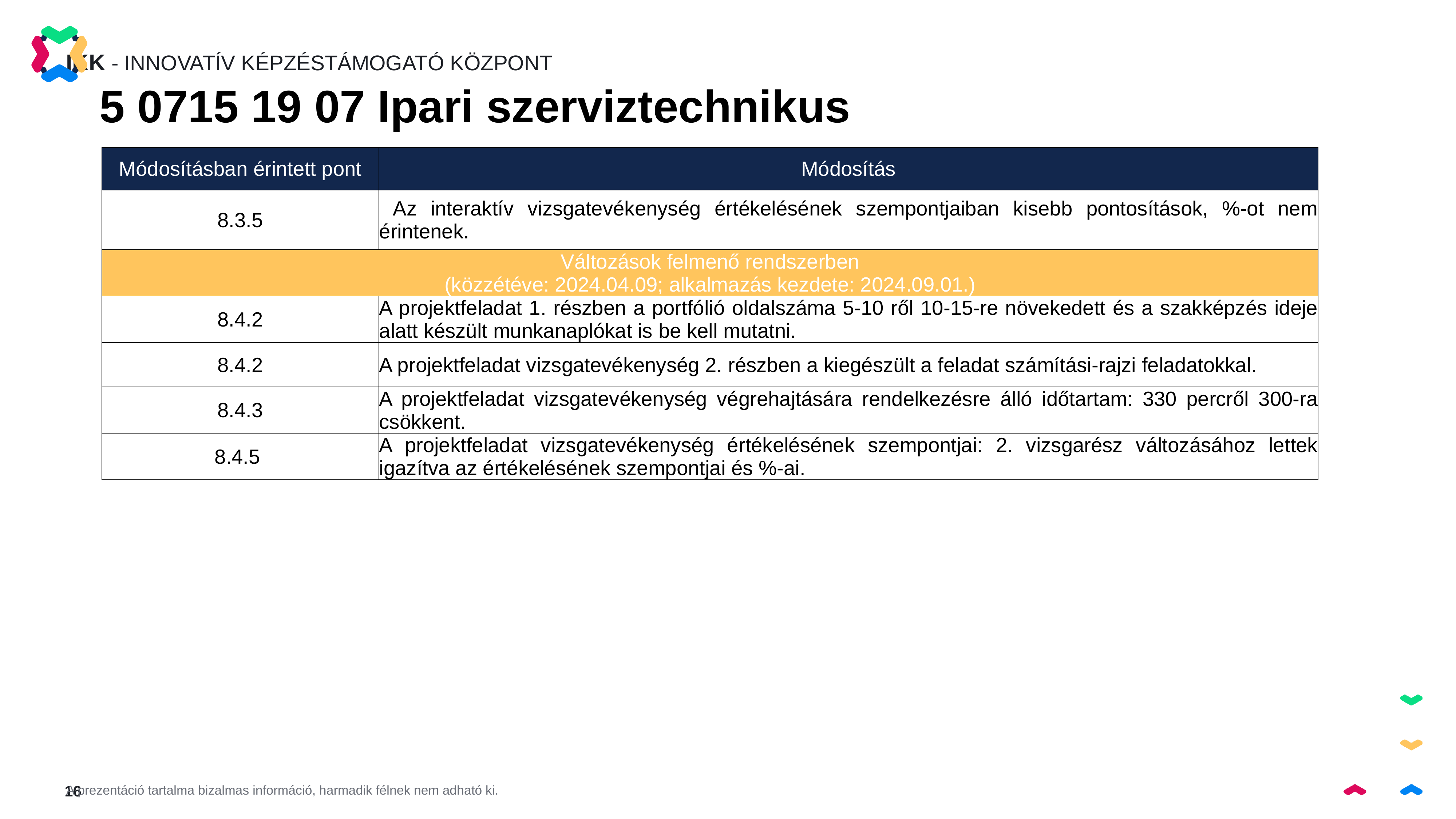

5 0715 19 07 Ipari szerviztechnikus
| Módosításban érintett pont | Módosítás |
| --- | --- |
| 8.3.5 | Az interaktív vizsgatevékenység értékelésének szempontjaiban kisebb pontosítások, %-ot nem érintenek. |
| Változások felmenő rendszerben (közzétéve: 2024.04.09; alkalmazás kezdete: 2024.09.01.) |  |
| 8.4.2 | A projektfeladat 1. részben a portfólió oldalszáma 5-10 ről 10-15-re növekedett és a szakképzés ideje alatt készült munkanaplókat is be kell mutatni. |
| 8.4.2 | A projektfeladat vizsgatevékenység 2. részben a kiegészült a feladat számítási-rajzi feladatokkal. |
| 8.4.3 | A projektfeladat vizsgatevékenység végrehajtására rendelkezésre álló időtartam: 330 percről 300-ra csökkent. |
| 8.4.5 | A projektfeladat vizsgatevékenység értékelésének szempontjai: 2. vizsgarész változásához lettek igazítva az értékelésének szempontjai és %-ai. |